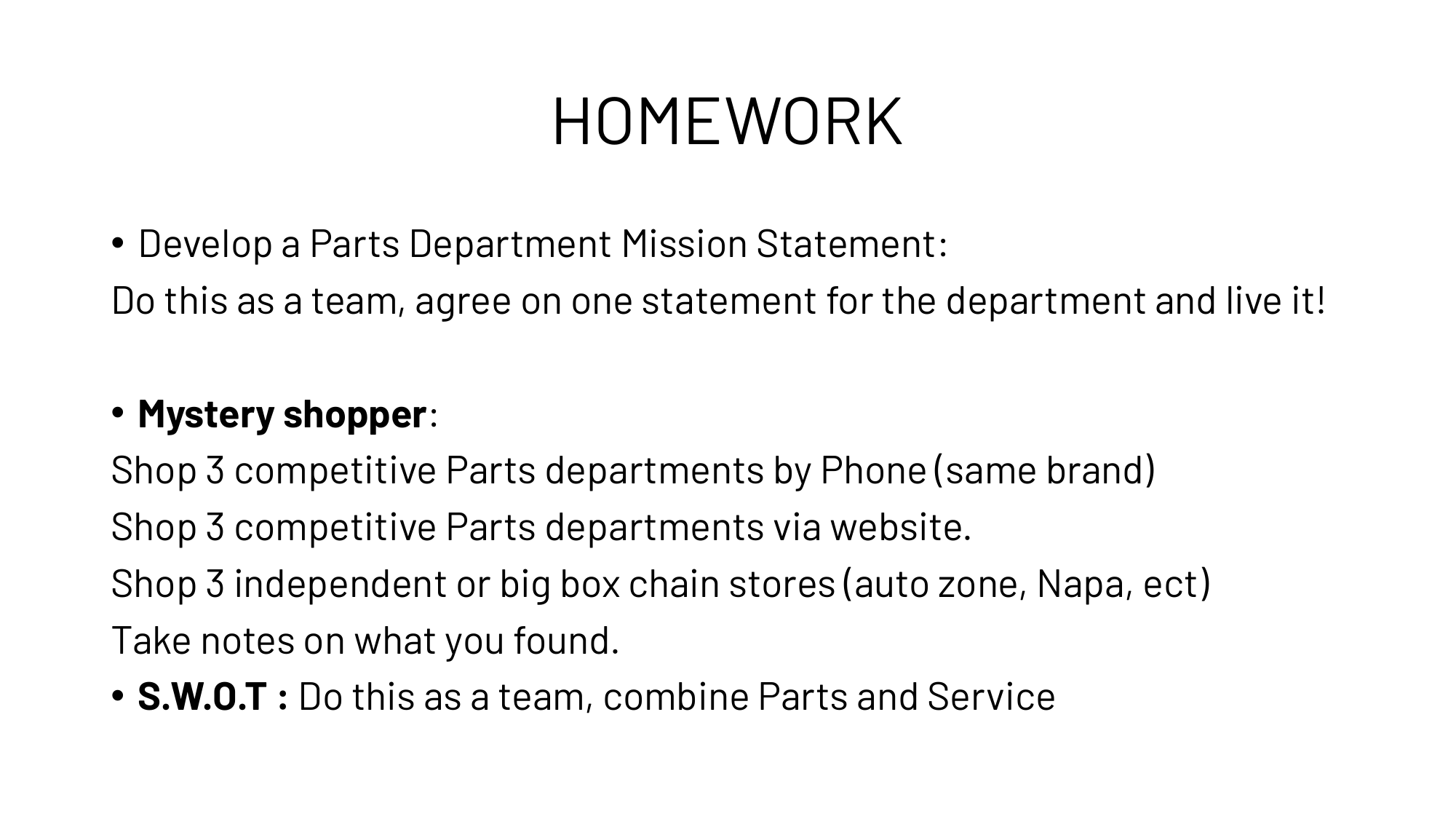

# HOMEWORK
Develop a Parts Department Mission Statement:
Do this as a team, agree on one statement for the department and live it!

Mystery shopper:
Shop 3 competitive Parts departments by Phone (same brand)
Shop 3 competitive Parts departments via website.
Shop 3 independent or big box chain stores (auto zone, Napa, ect)
Take notes on what you found.
S.W.O.T : Do this as a team, combine Parts and Service